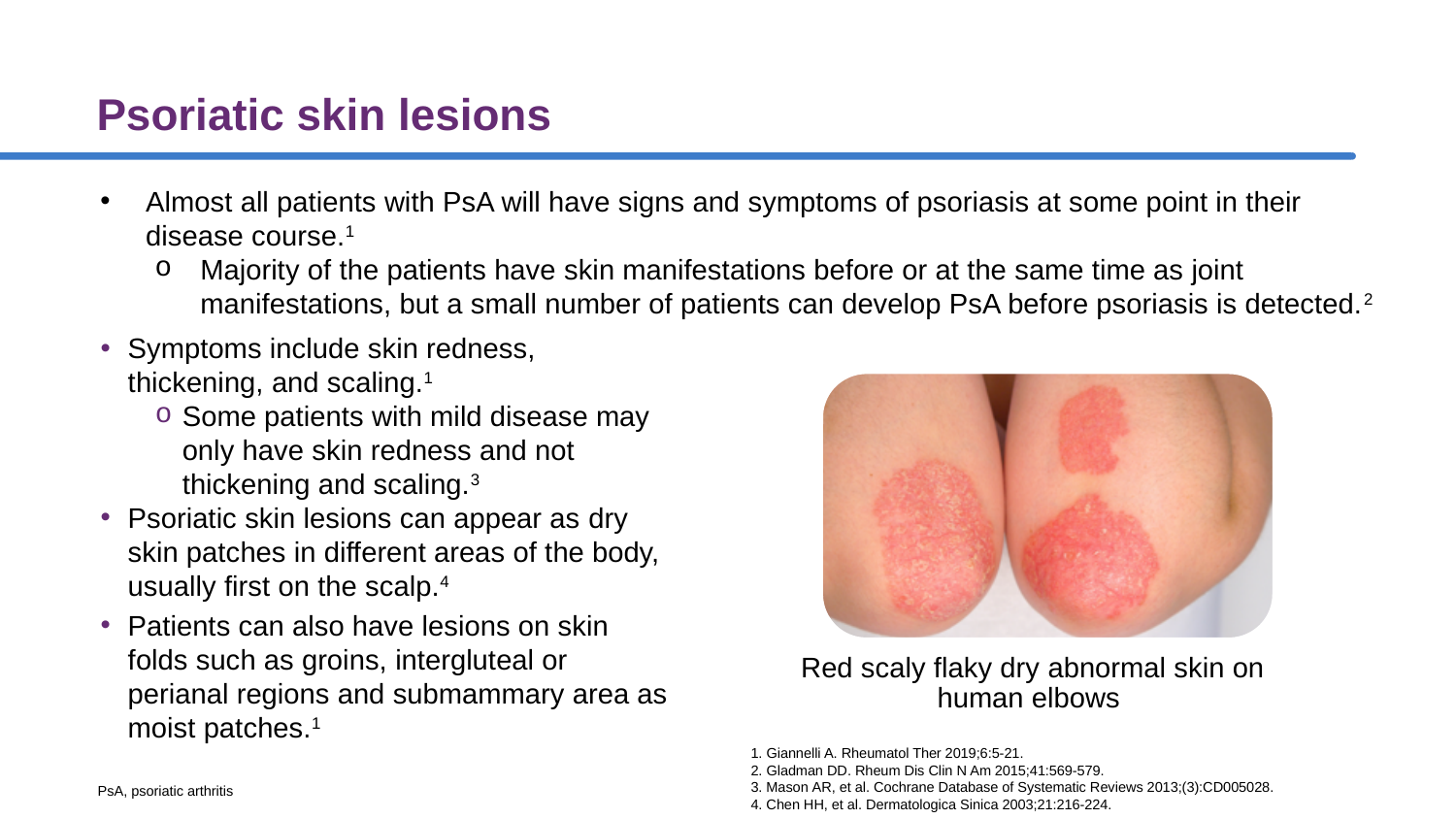

# Psoriatic skin lesions
Almost all patients with PsA will have signs and symptoms of psoriasis at some point in their disease course.1
Majority of the patients have skin manifestations before or at the same time as joint manifestations, but a small number of patients can develop PsA before psoriasis is detected.2

Symptoms include skin redness, thickening, and scaling.1
Some patients with mild disease may only have skin redness and not thickening and scaling.3
Psoriatic skin lesions can appear as dry skin patches in different areas of the body, usually first on the scalp.4
Patients can also have lesions on skin folds such as groins, intergluteal or perianal regions and submammary area as moist patches.1

Red scaly flaky dry abnormal skin on human elbows
1. Giannelli A. Rheumatol Ther 2019;6:5-21.
2. Gladman DD. Rheum Dis Clin N Am 2015;41:569-579.
3. Mason AR, et al. Cochrane Database of Systematic Reviews 2013;(3):CD005028.
4. Chen HH, et al. Dermatologica Sinica 2003;21:216-224.
PsA, psoriatic arthritis